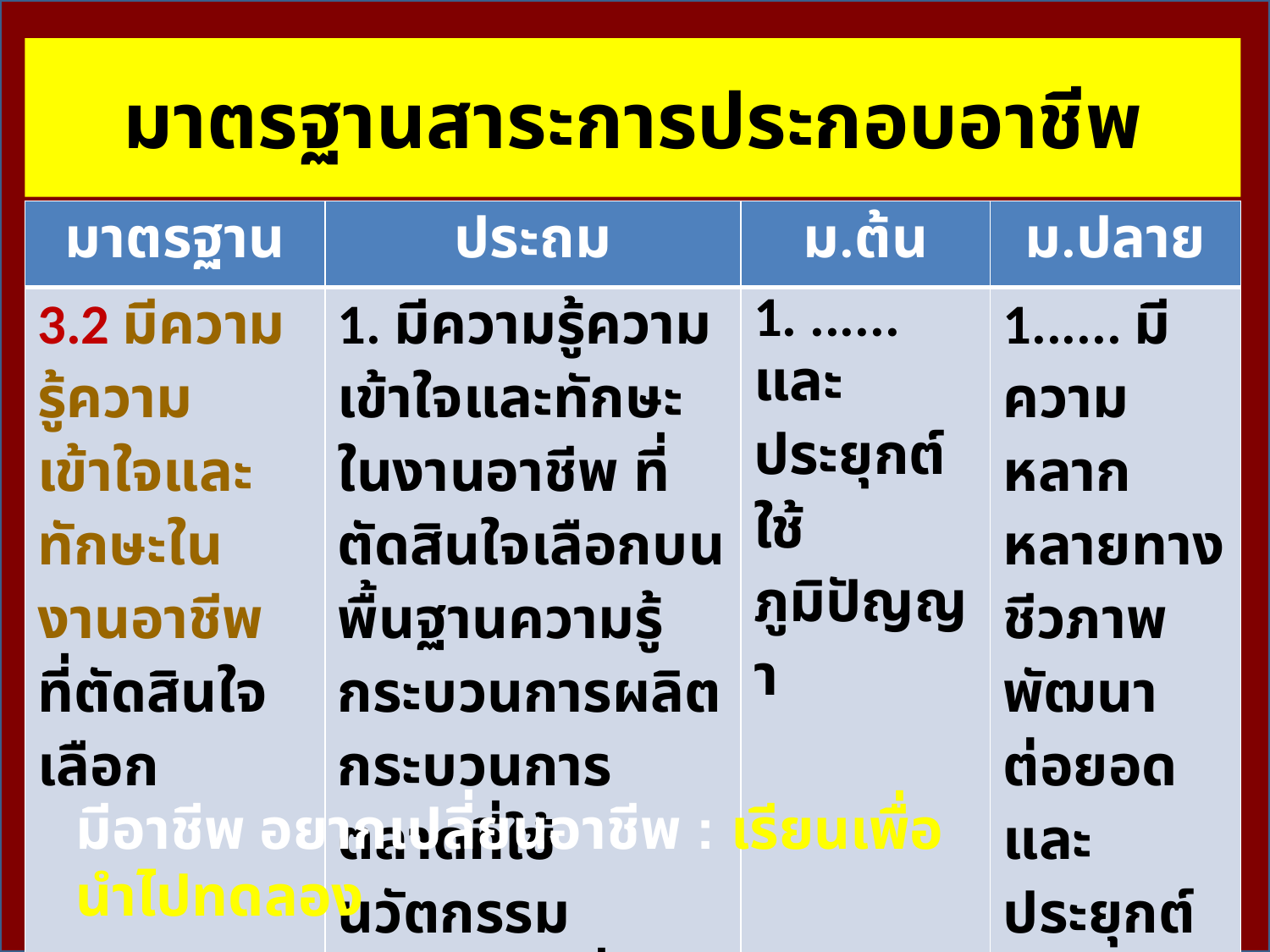

มาตรฐานสาระการประกอบอาชีพ
| มาตรฐาน | ประถม | ม.ต้น | ม.ปลาย |
| --- | --- | --- | --- |
| 3.2 มีความรู้ความเข้าใจและทักษะในงานอาชีพ ที่ตัดสินใจเลือก | 1. มีความรู้ความเข้าใจและทักษะในงานอาชีพ ที่ตัดสินใจเลือกบนพื้นฐานความรู้กระบวนการผลิต กระบวนการตลาดที่ใช้นวัตกรรม เทคโนโลยีที่เหมาะสม................. | 1. ...... และประยุกต์ใช้ภูมิปัญญา | 1...... มีความหลากหลายทางชีวภาพ พัฒนาต่อยอดและประยุกต์ ใช้ภูมิปัญญา |
มีอาชีพ อยากเปลี่ยนอาชีพ : เรียนเพื่อนำไปทดลอง
สุธี  วรประดิษฐ  7/2016